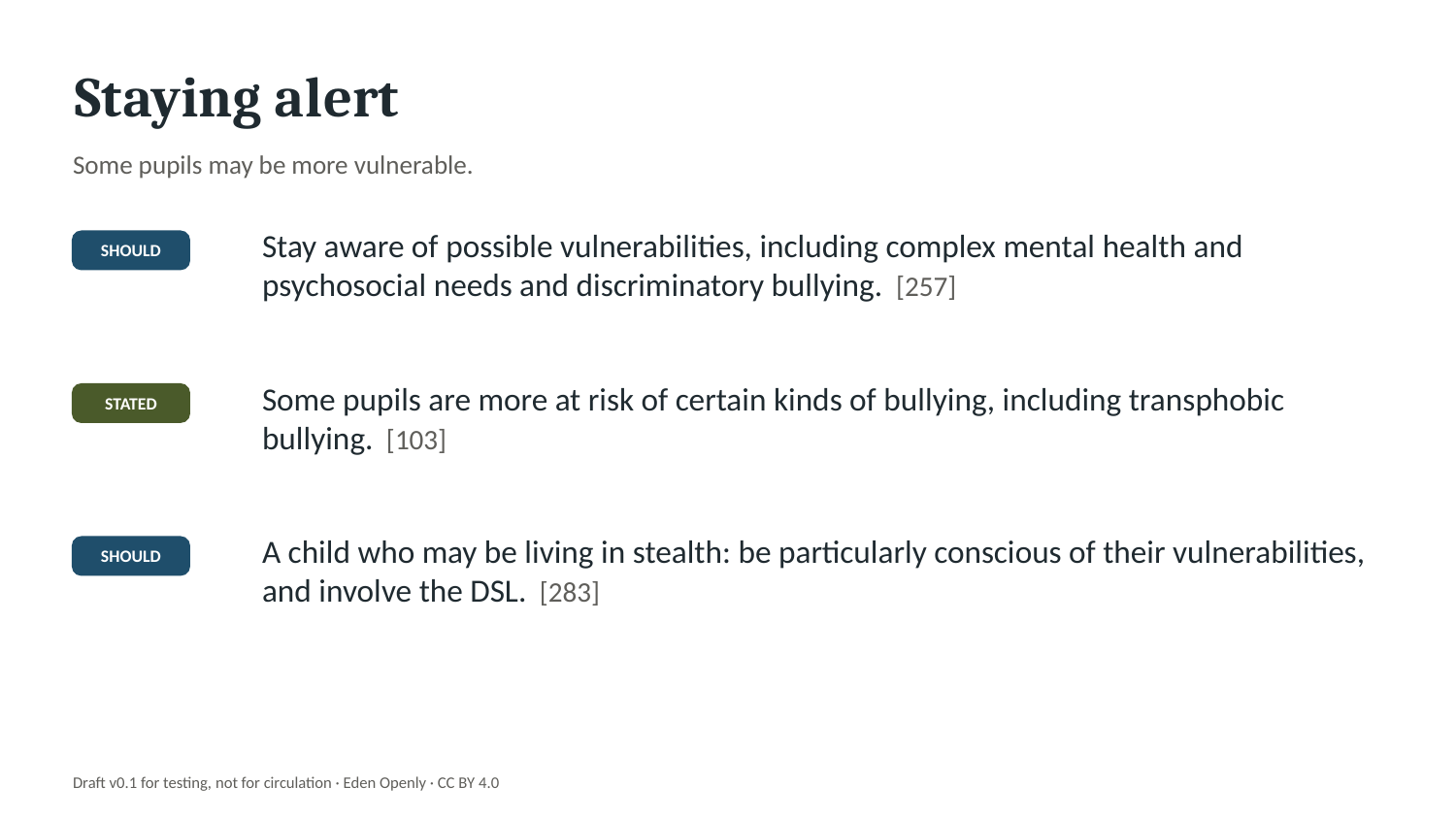

Staying alert
Some pupils may be more vulnerable.
Stay aware of possible vulnerabilities, including complex mental health and psychosocial needs and discriminatory bullying.  [257]

SHOULD
Some pupils are more at risk of certain kinds of bullying, including transphobic bullying.  [103]

STATED
A child who may be living in stealth: be particularly conscious of their vulnerabilities, and involve the DSL.  [283]

SHOULD
Draft v0.1 for testing, not for circulation · Eden Openly · CC BY 4.0